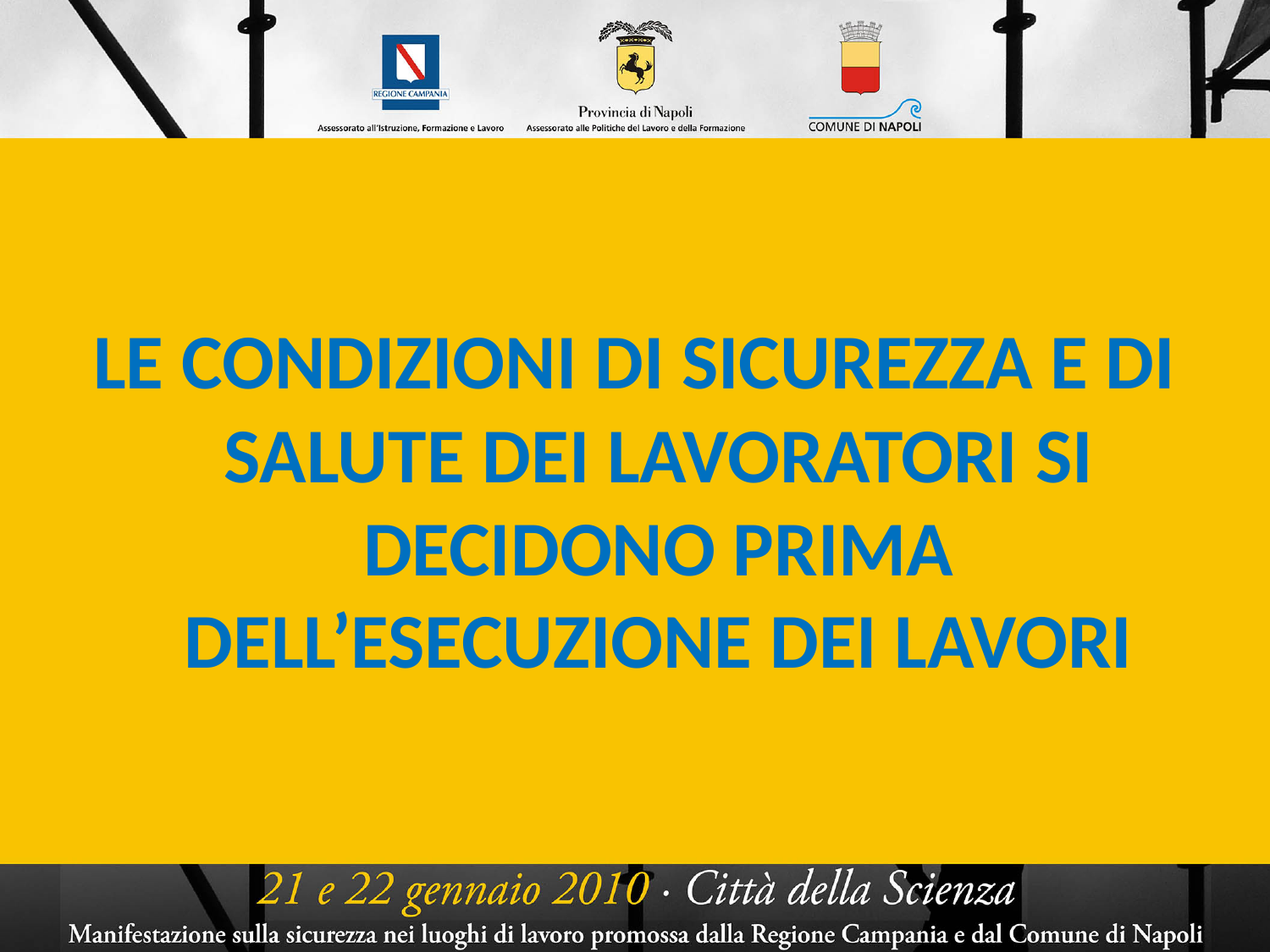

#
LE CONDIZIONI DI SICUREZZA E DI SALUTE DEI LAVORATORI SI DECIDONO PRIMA DELL’ESECUZIONE DEI LAVORI